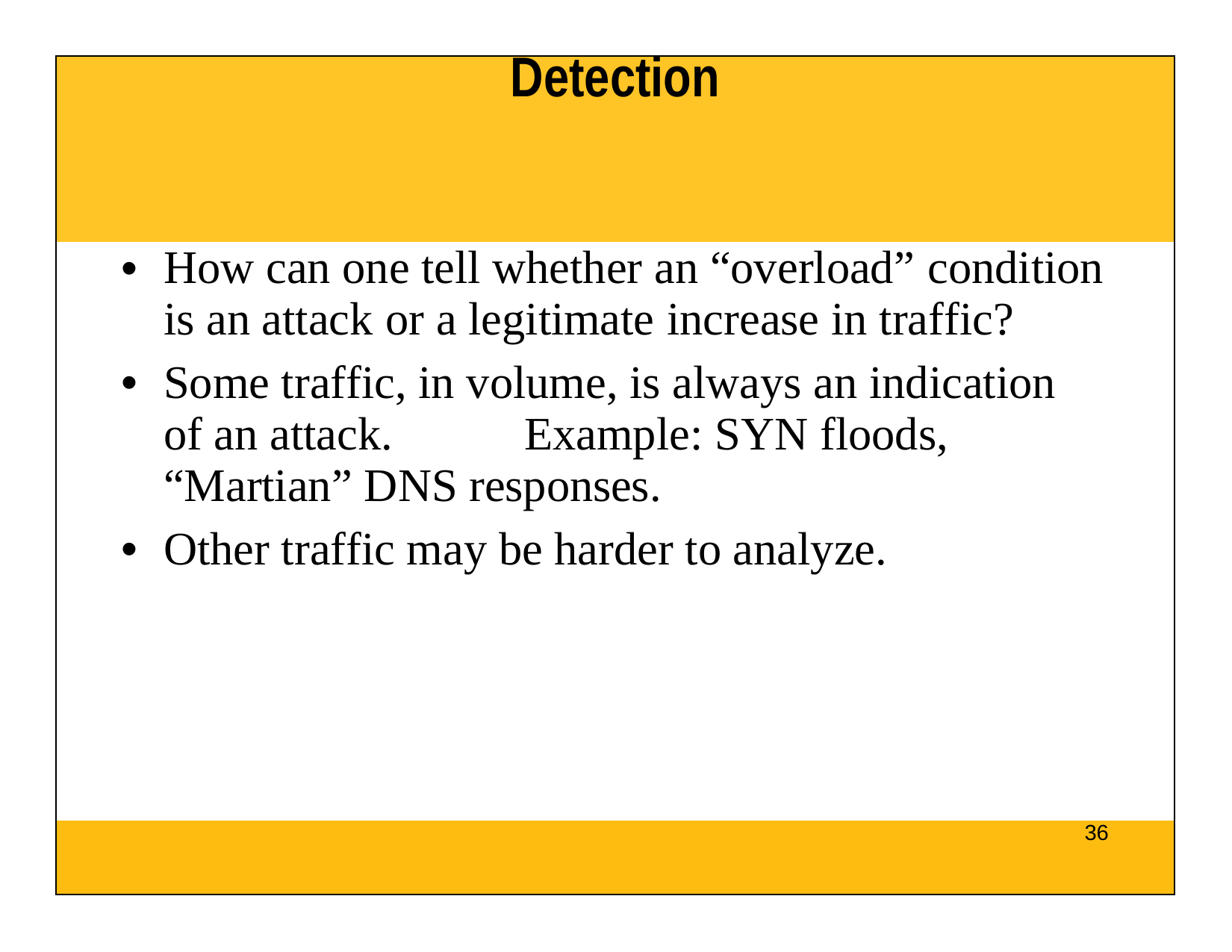

| Detection |
| --- |
| How can one tell whether an “overload” condition is an attack or a legitimate increase in traffic? Some traffic, in volume, is always an indication of an attack. Example: SYN floods, “Martian” DNS responses. Other traffic may be harder to analyze. |
| 36 |